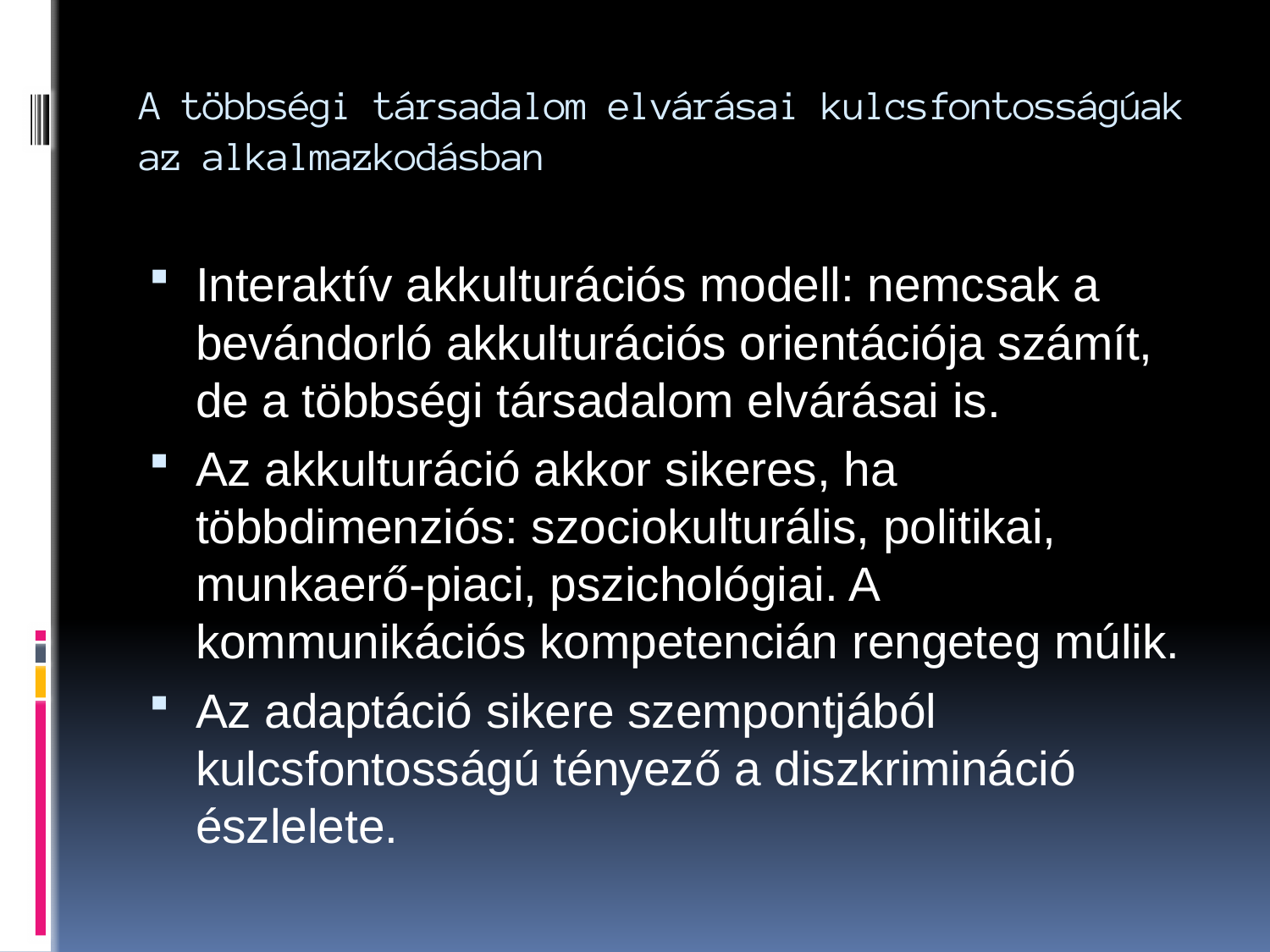

# A többségi társadalom elvárásai kulcsfontosságúak az alkalmazkodásban
Interaktív akkulturációs modell: nemcsak a bevándorló akkulturációs orientációja számít, de a többségi társadalom elvárásai is.
Az akkulturáció akkor sikeres, ha többdimenziós: szociokulturális, politikai, munkaerő-piaci, pszichológiai. A kommunikációs kompetencián rengeteg múlik.
Az adaptáció sikere szempontjából kulcsfontosságú tényező a diszkrimináció észlelete.